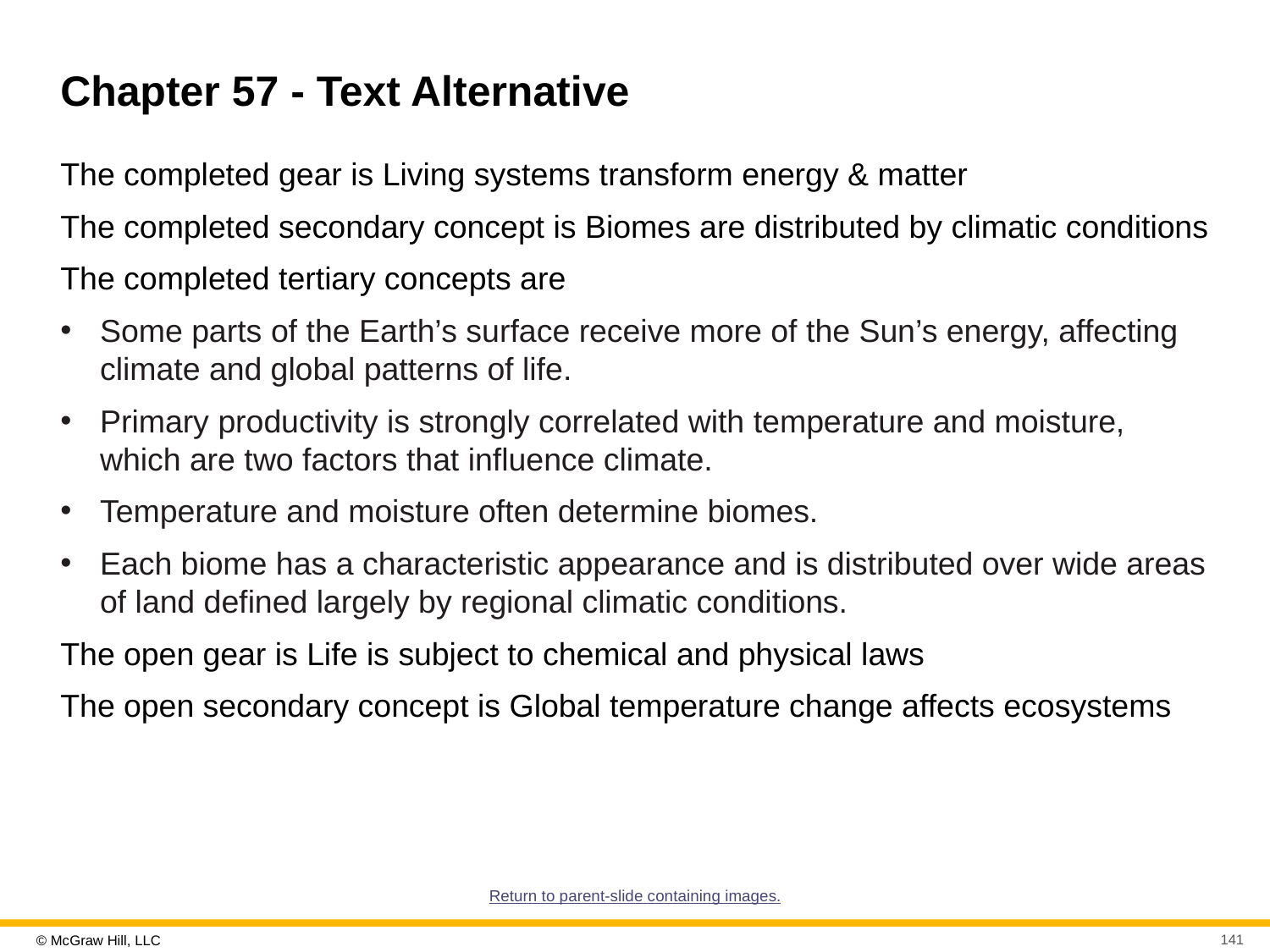

# Chapter 57 - Text Alternative
The completed gear is Living systems transform energy & matter
The completed secondary concept is Biomes are distributed by climatic conditions
The completed tertiary concepts are
Some parts of the Earth’s surface receive more of the Sun’s energy, affecting climate and global patterns of life.
Primary productivity is strongly correlated with temperature and moisture, which are two factors that influence climate.
Temperature and moisture often determine biomes.
Each biome has a characteristic appearance and is distributed over wide areas of land defined largely by regional climatic conditions.
The open gear is Life is subject to chemical and physical laws
The open secondary concept is Global temperature change affects ecosystems
Return to parent-slide containing images.
141